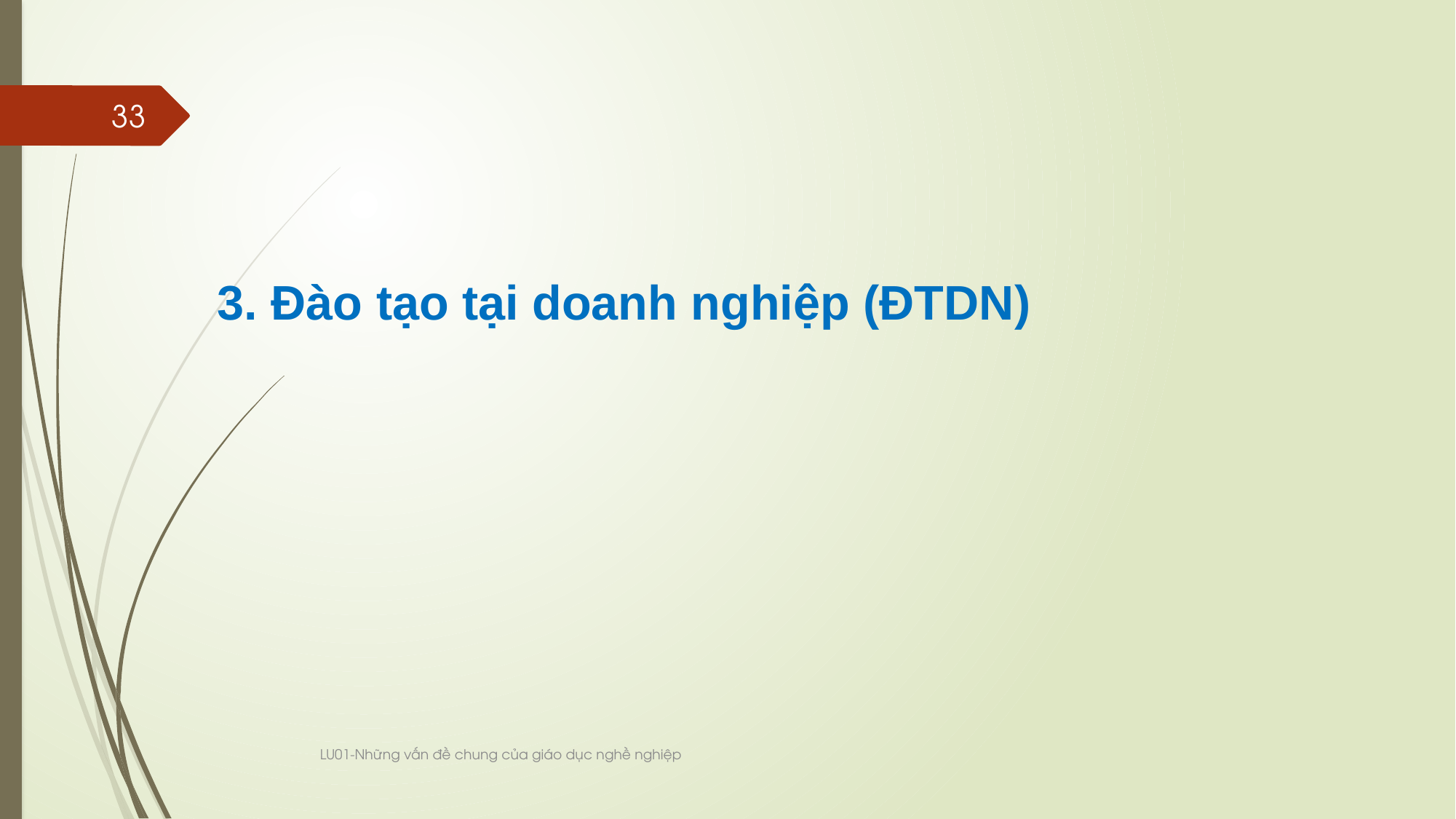

33

3. Đào tạo tại doanh nghiệp (ĐTDN)

LU01-Những vấn đề chung của giáo dục nghề nghiệp